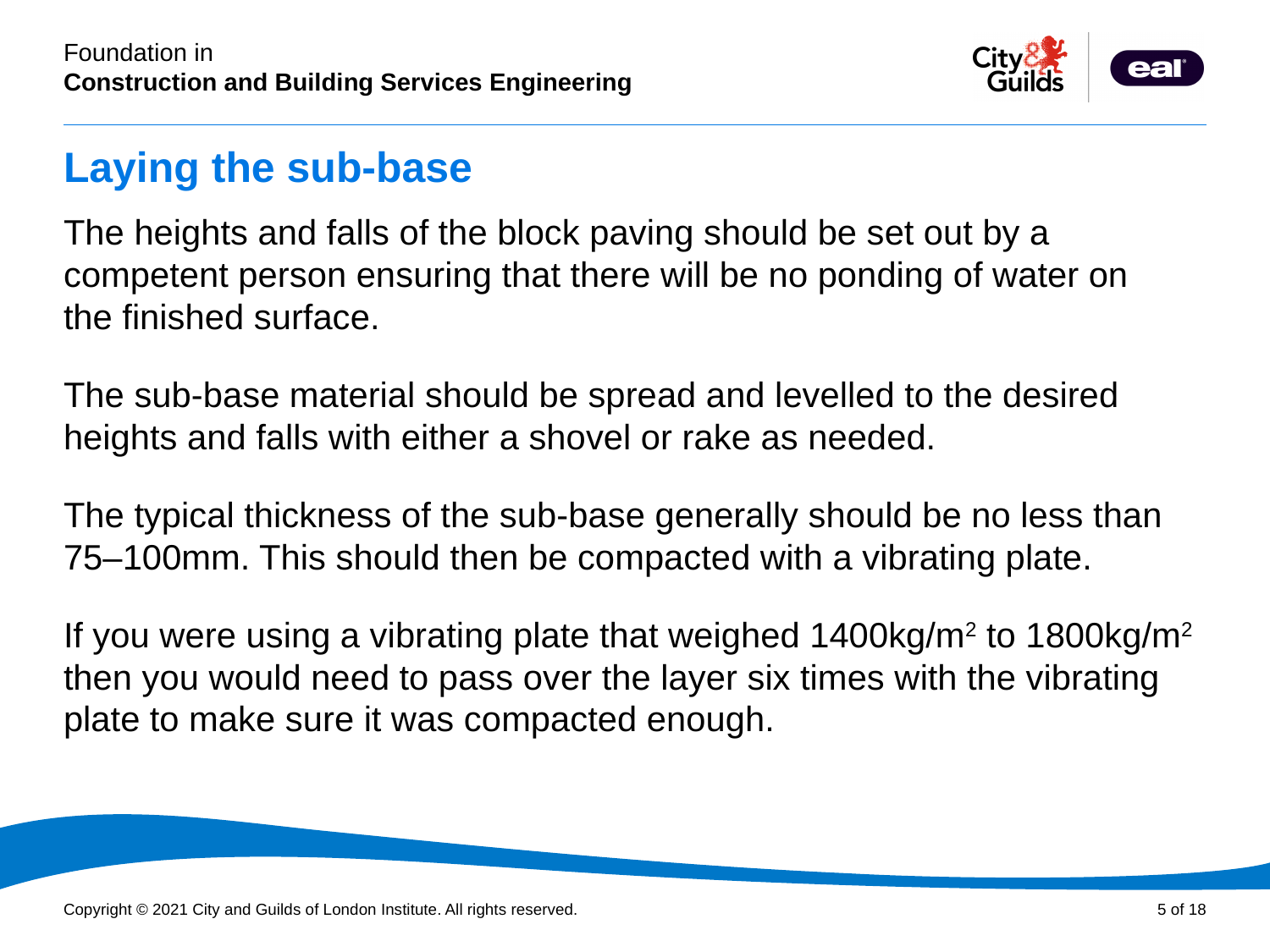

# Laying the sub-base
The heights and falls of the block paving should be set out by a competent person ensuring that there will be no ponding of water on
the finished surface.
The sub-base material should be spread and levelled to the desired heights and falls with either a shovel or rake as needed.
The typical thickness of the sub-base generally should be no less than 75–100mm. This should then be compacted with a vibrating plate.
If you were using a vibrating plate that weighed 1400kg/m2 to 1800kg/m2 then you would need to pass over the layer six times with the vibrating plate to make sure it was compacted enough.